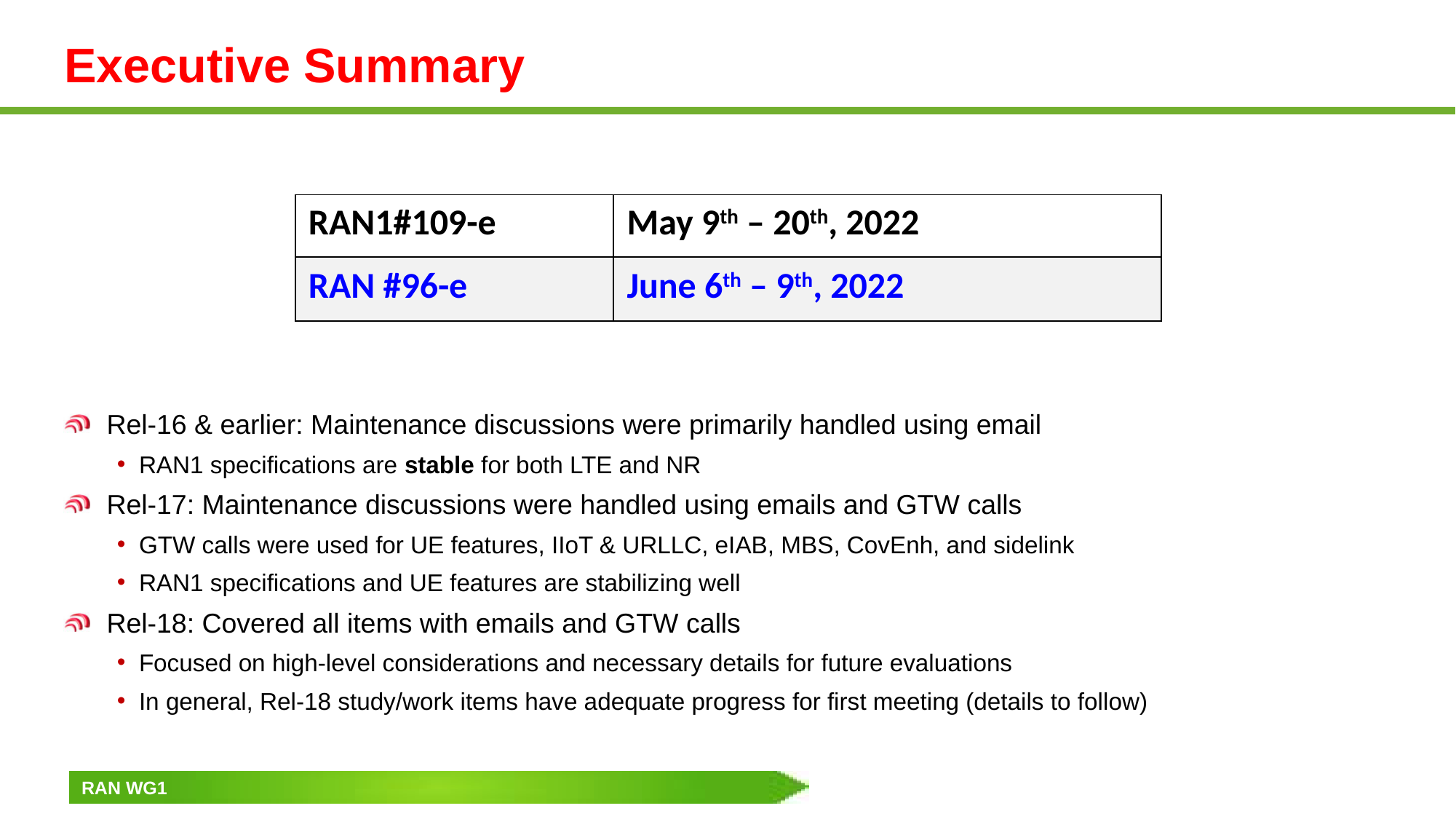

# Executive Summary
| RAN1#109-e | May 9th – 20th, 2022 |
| --- | --- |
| RAN #96-e | June 6th – 9th, 2022 |
Rel-16 & earlier: Maintenance discussions were primarily handled using email
RAN1 specifications are stable for both LTE and NR
Rel-17: Maintenance discussions were handled using emails and GTW calls
GTW calls were used for UE features, IIoT & URLLC, eIAB, MBS, CovEnh, and sidelink
RAN1 specifications and UE features are stabilizing well
Rel-18: Covered all items with emails and GTW calls
Focused on high-level considerations and necessary details for future evaluations
In general, Rel-18 study/work items have adequate progress for first meeting (details to follow)